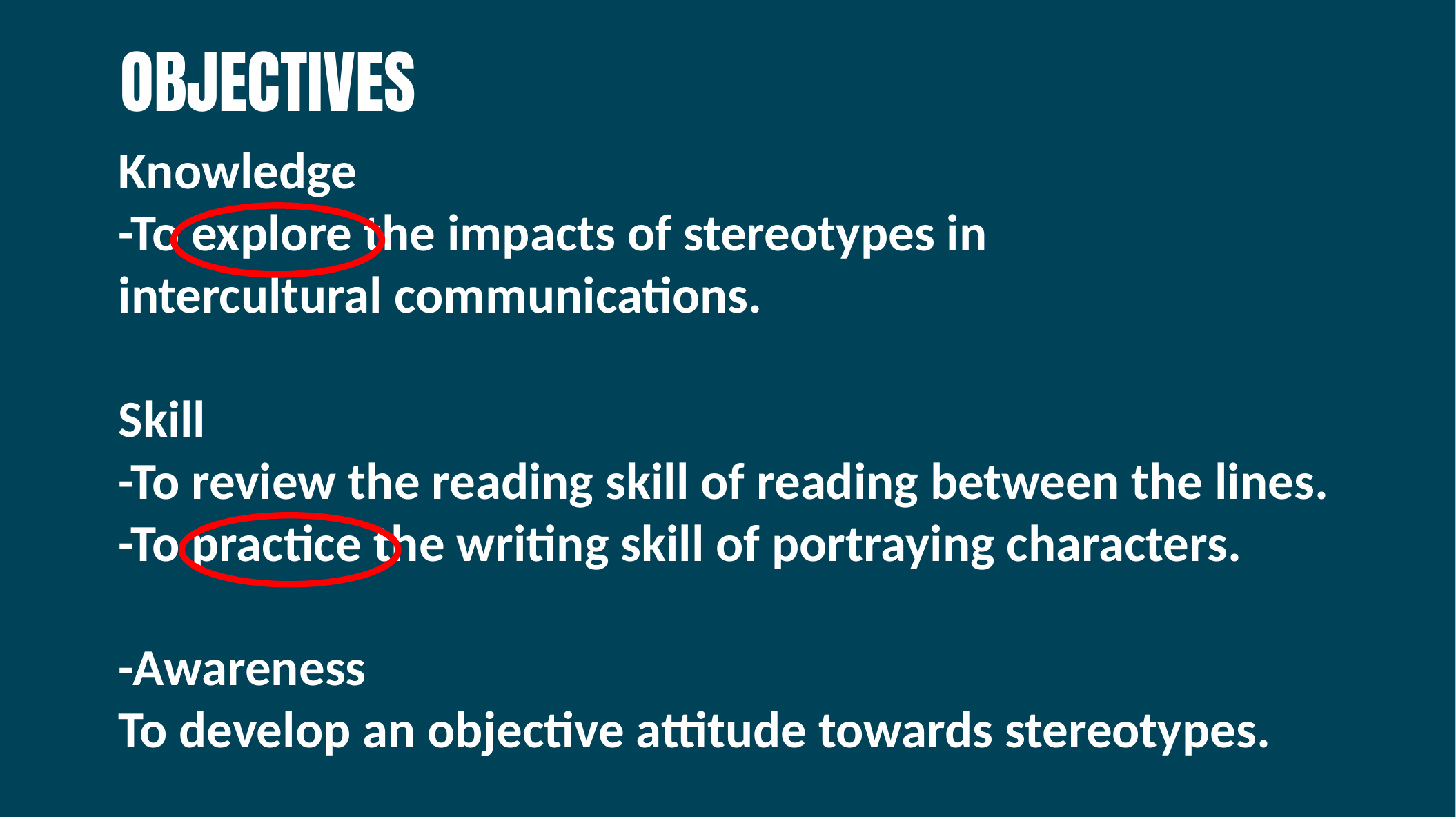

OBJECTIVES
Knowledge
-To explore the impacts of stereotypes in
intercultural communications.

Skill
-To review the reading skill of reading between the lines.
-To practice the writing skill of portraying characters.

-Awareness
To develop an objective attitude towards stereotypes.